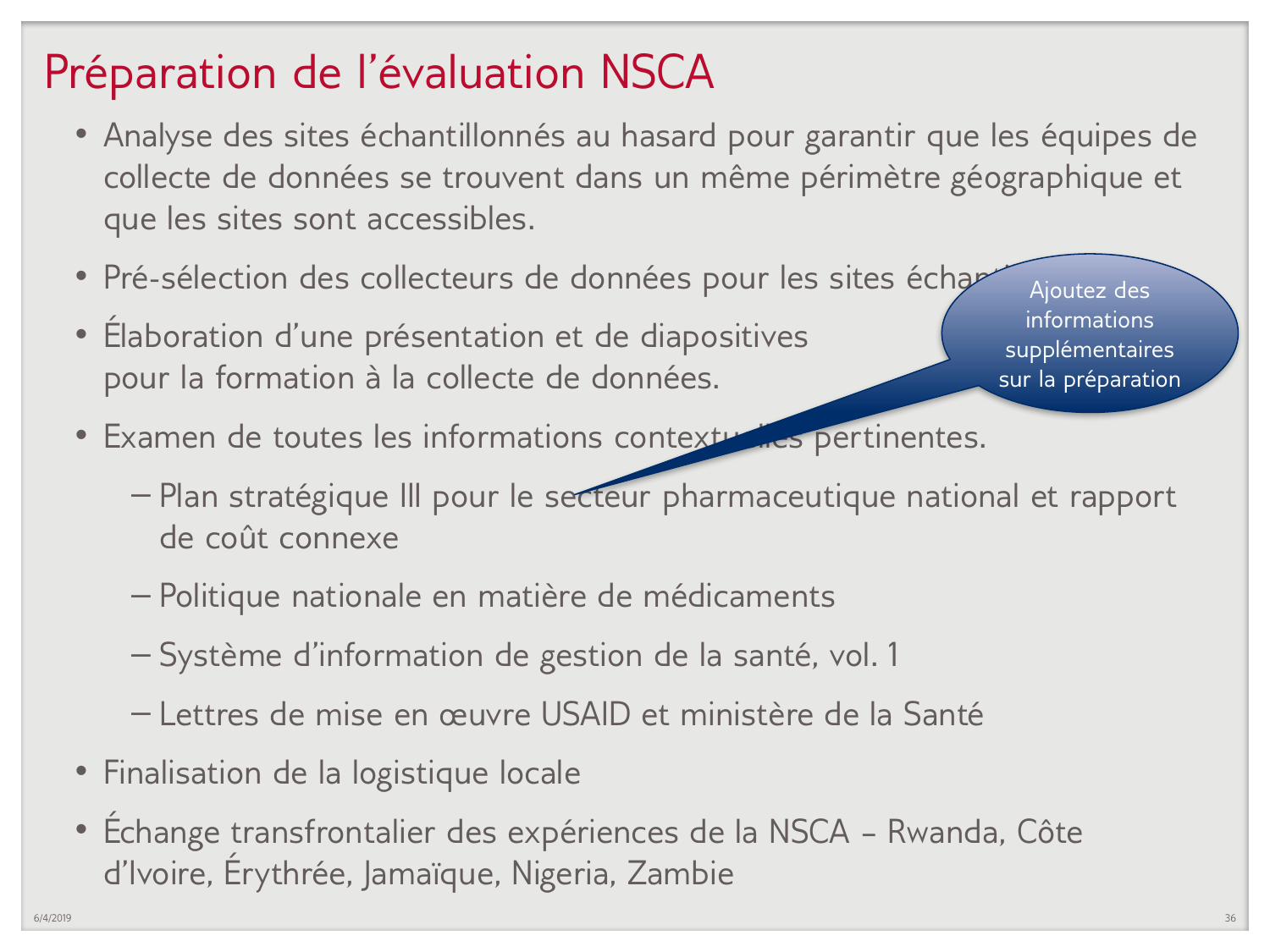

# Préparation de l’évaluation NSCA
Analyse des sites échantillonnés au hasard pour garantir que les équipes de collecte de données se trouvent dans un même périmètre géographique et que les sites sont accessibles.
Pré-sélection des collecteurs de données pour les sites échantillonnés.
Élaboration d’une présentation et de diapositives
pour la formation à la collecte de données.
Examen de toutes les informations contextuelles pertinentes.
Plan stratégique III pour le secteur pharmaceutique national et rapport de coût connexe
Politique nationale en matière de médicaments
Système d’information de gestion de la santé, vol. 1
Lettres de mise en œuvre USAID et ministère de la Santé
Finalisation de la logistique locale
Échange transfrontalier des expériences de la NSCA – Rwanda, Côte d’Ivoire, Érythrée, Jamaïque, Nigeria, Zambie
Ajoutez des informations supplémentaires sur la préparation
6/4/2019
36